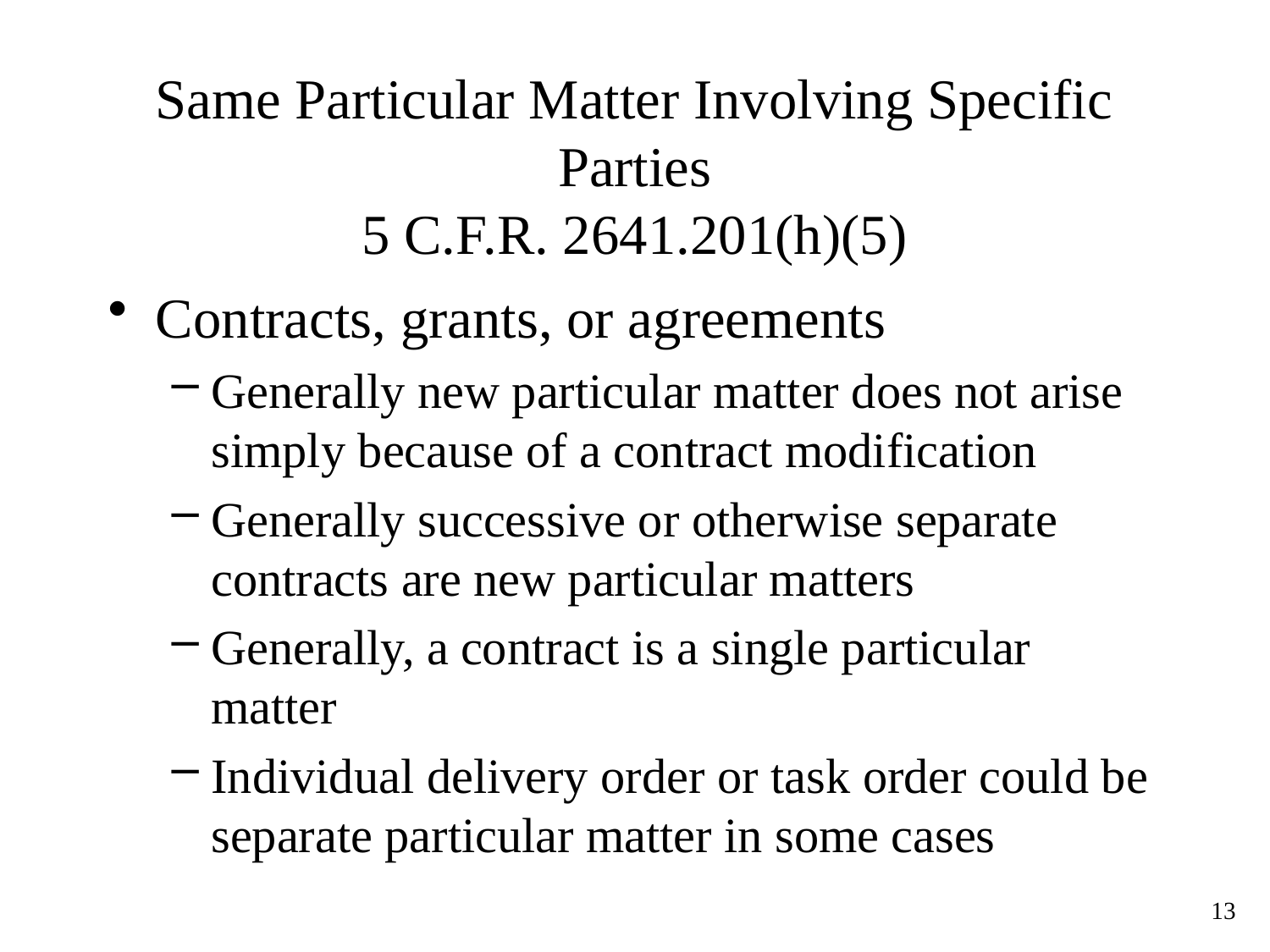

# Same Particular Matter Involving Specific Parties 5 C.F.R. 2641.201(h)(5)
Contracts, grants, or agreements
Generally new particular matter does not arise simply because of a contract modification
Generally successive or otherwise separate contracts are new particular matters
Generally, a contract is a single particular matter
Individual delivery order or task order could be separate particular matter in some cases

13